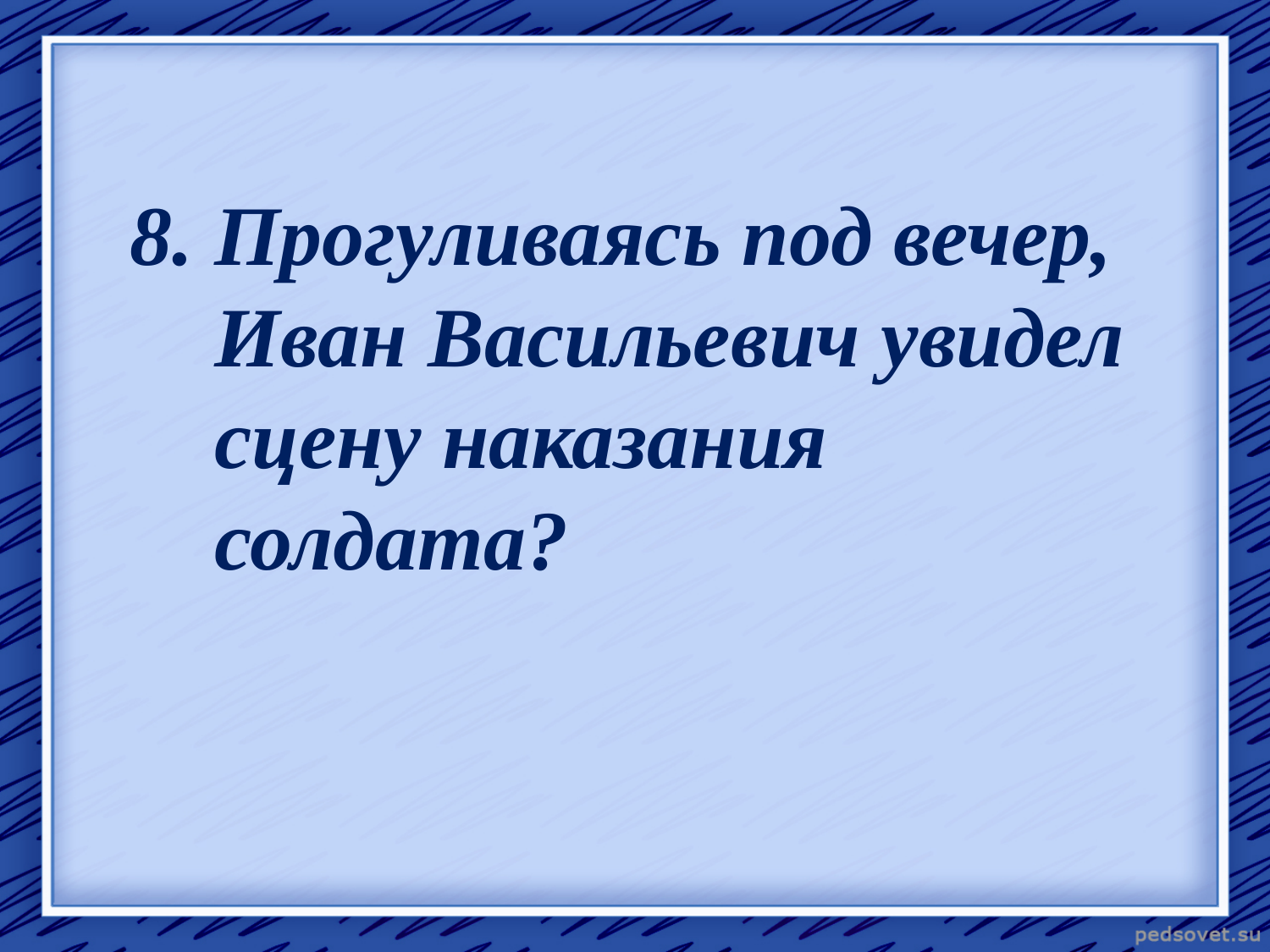

8. Прогуливаясь под вечер,
      Иван Васильевич увидел
      сцену наказания
      солдата?